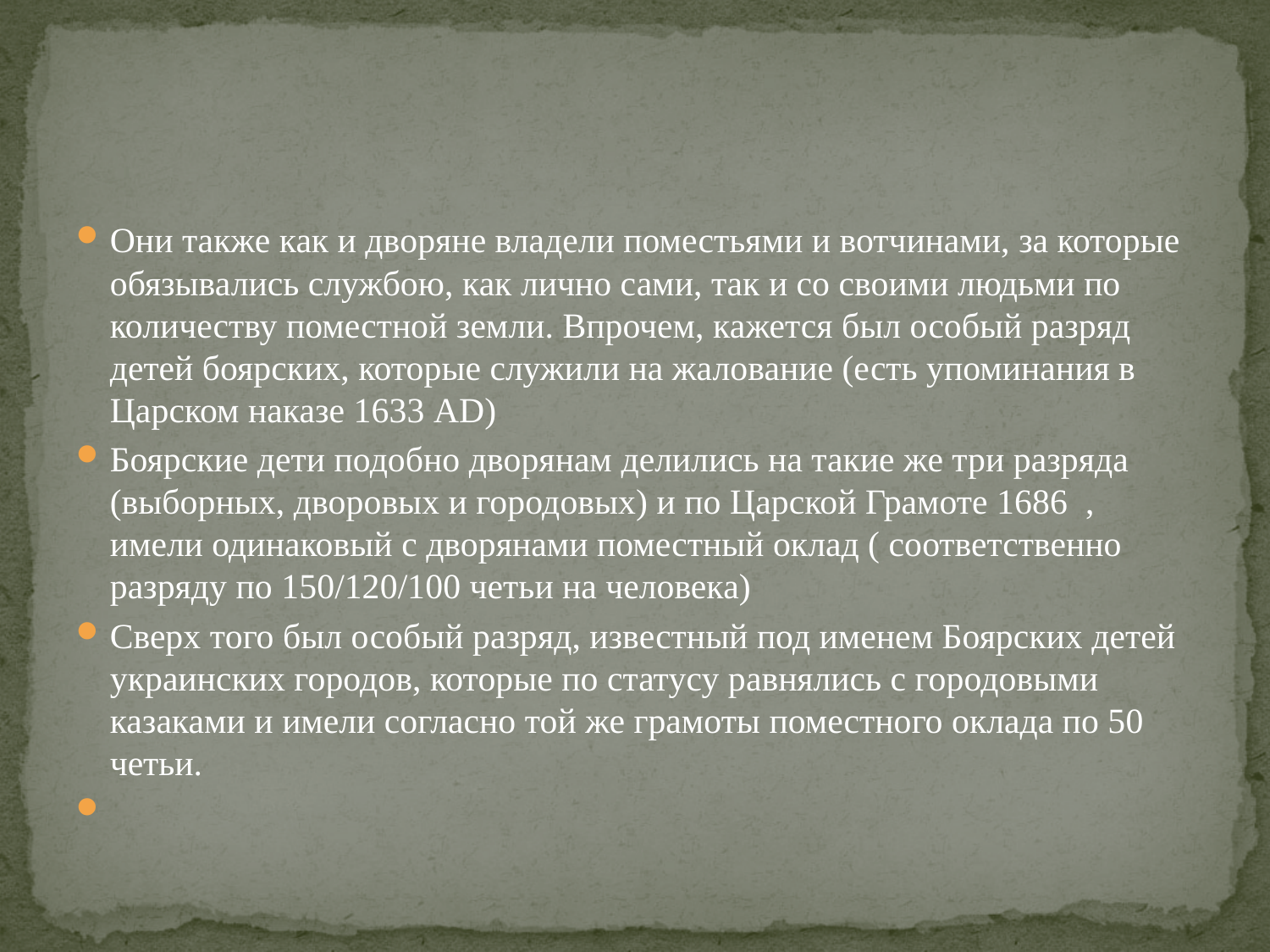

#
Они также как и дворяне владели поместьями и вотчинами, за которые обязывались службою, как лично сами, так и со своими людьми по количеству поместной земли. Впрочем, кажется был особый разряд детей боярских, которые служили на жалование (есть упоминания в Царском наказе 1633 AD)
Боярские дети подобно дворянам делились на такие же три разряда (выборных, дворовых и городовых) и по Царской Грамоте 1686  , имели одинаковый с дворянами поместный оклад ( соответственно разряду по 150/120/100 четьи на человека)
Сверх того был особый разряд, известный под именем Боярских детей украинских городов, которые по статусу равнялись с городовыми казаками и имели согласно той же грамоты поместного оклада по 50 четьи.